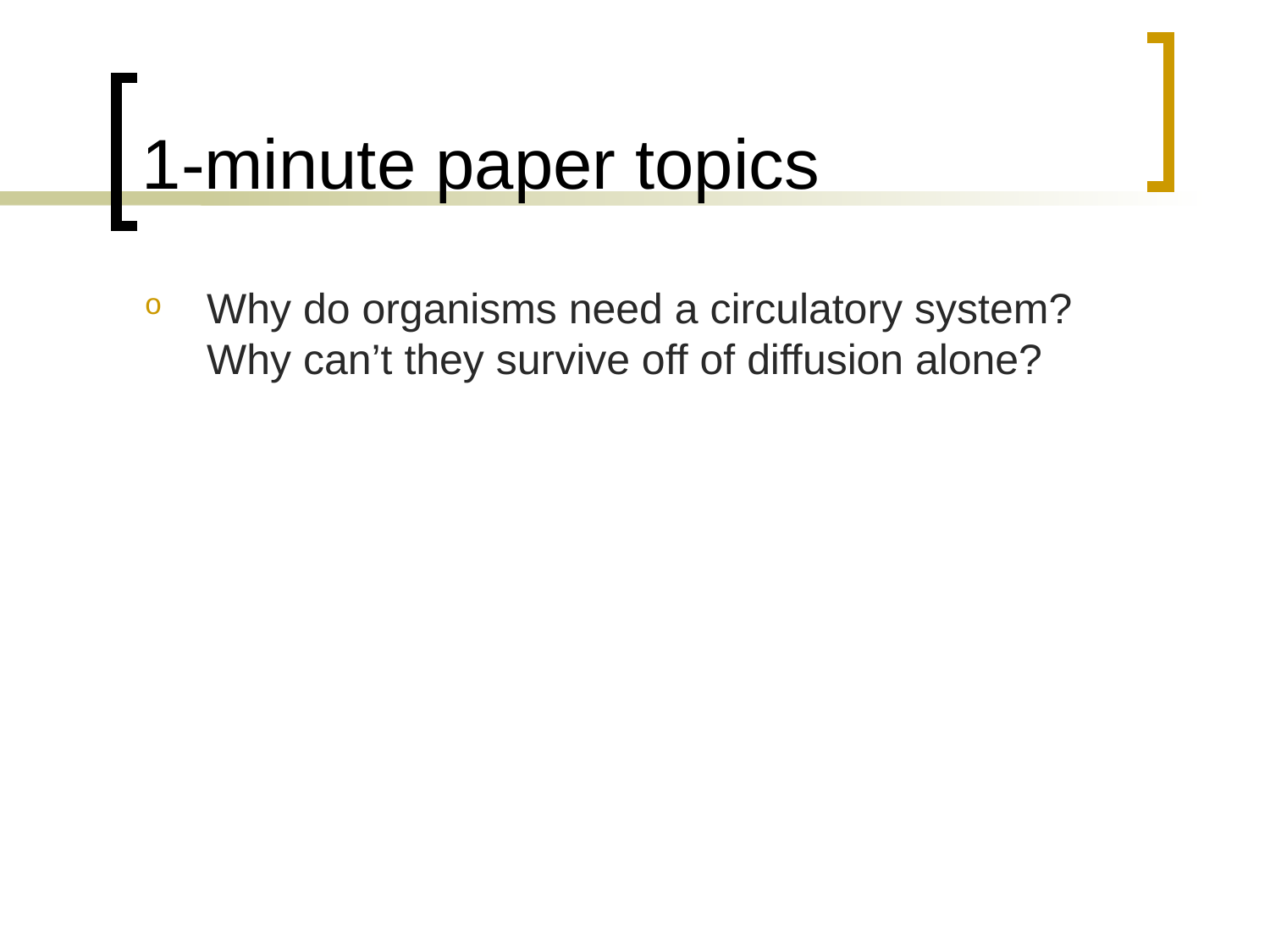

# 1-minute paper topics
Why do organisms need a circulatory system? Why can’t they survive off of diffusion alone?